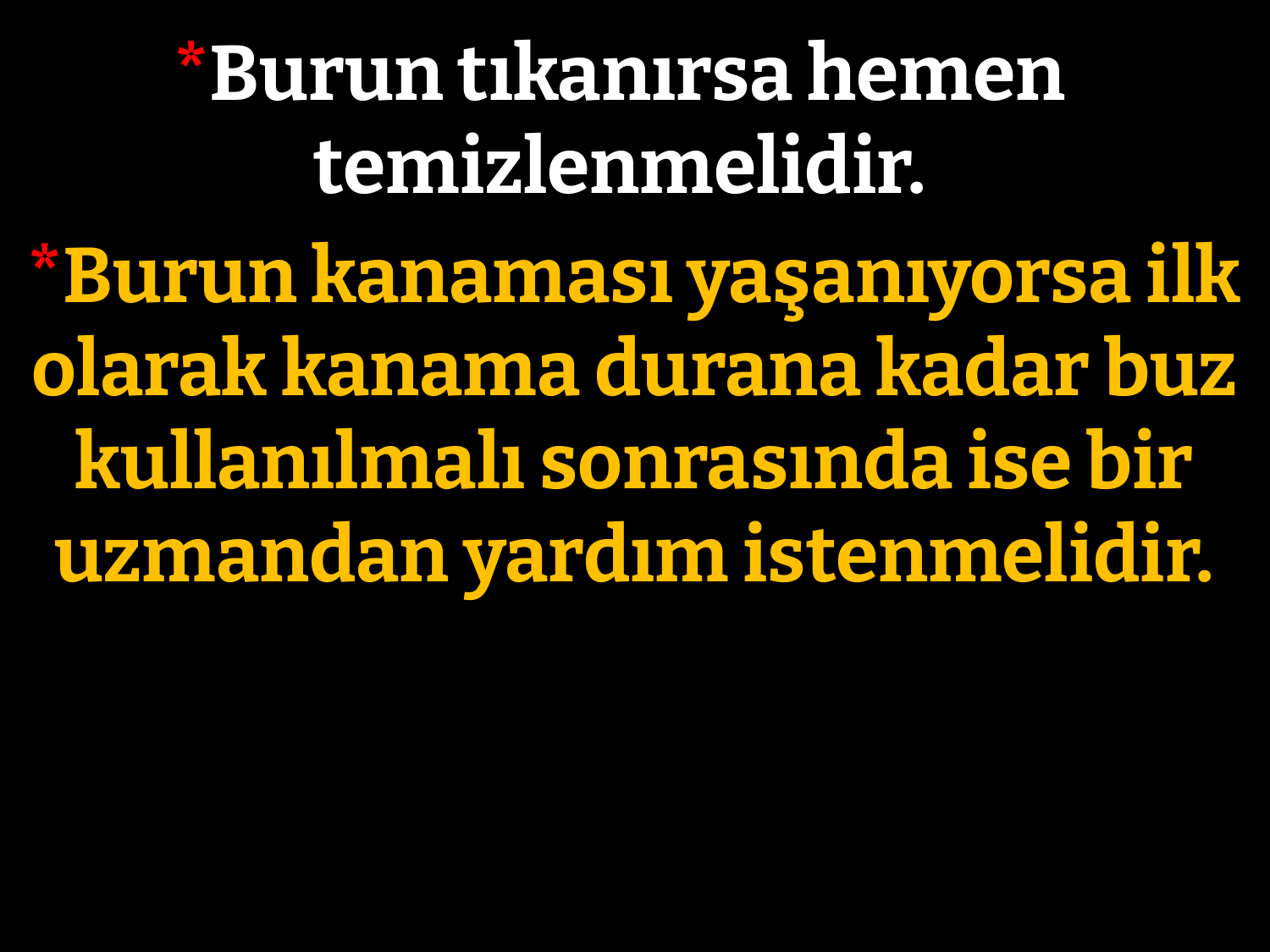

*Burun tıkanırsa hemen temizlenmelidir.
*Burun kanaması yaşanıyorsa ilk olarak kanama durana kadar buz kullanılmalı sonrasında ise bir uzmandan yardım istenmelidir.